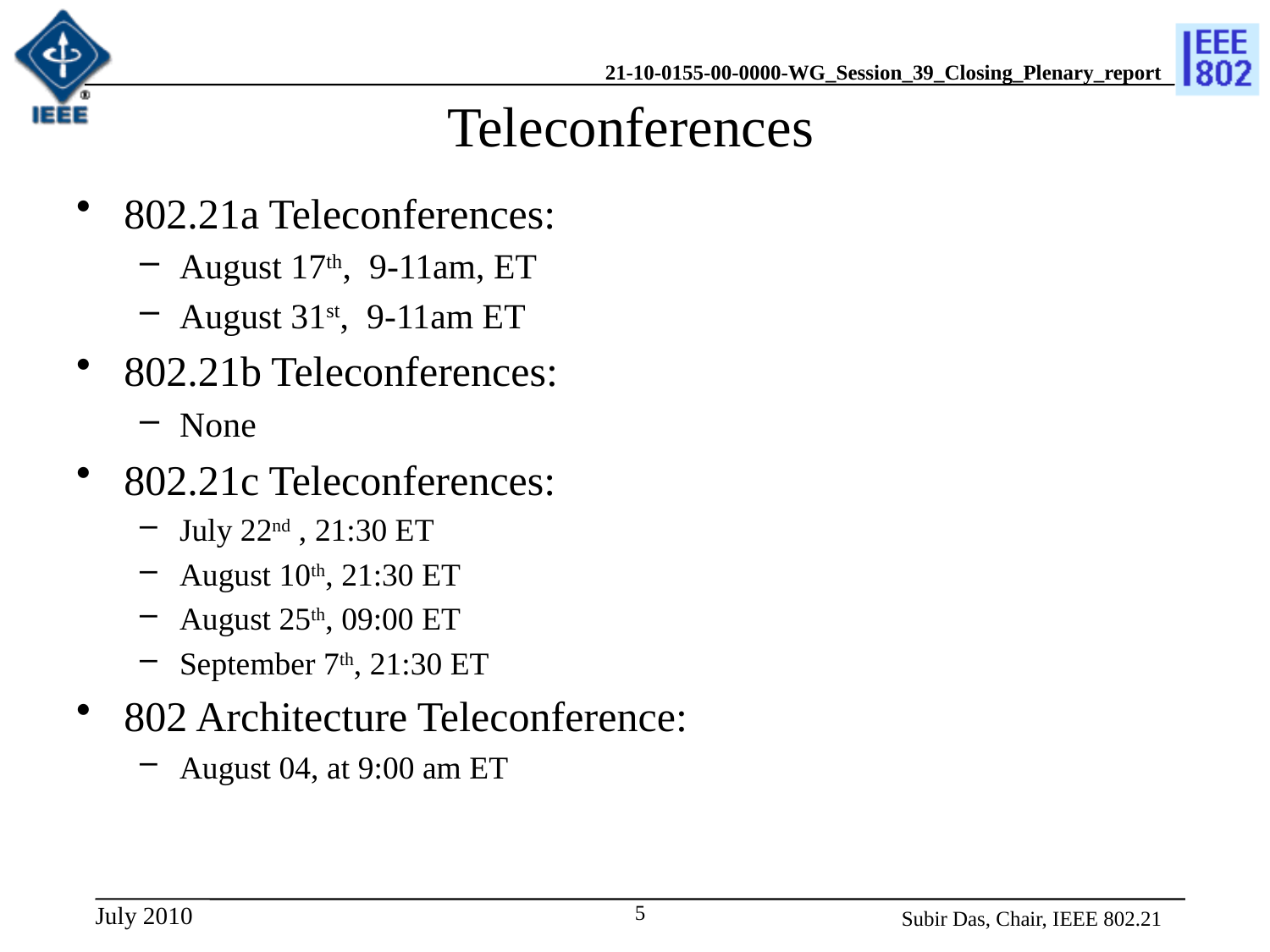

# Teleconferences
802.21a Teleconferences:
August 17th,  9-11am, ET
August 31st,  9-11am ET
802.21b Teleconferences:
None
802.21c Teleconferences:
July 22nd , 21:30 ET
August 10th, 21:30 ET
August 25th, 09:00 ET
September 7th, 21:30 ET
802 Architecture Teleconference:
August 04, at 9:00 am ET

Subir Das, Chair, IEEE 802.21
5